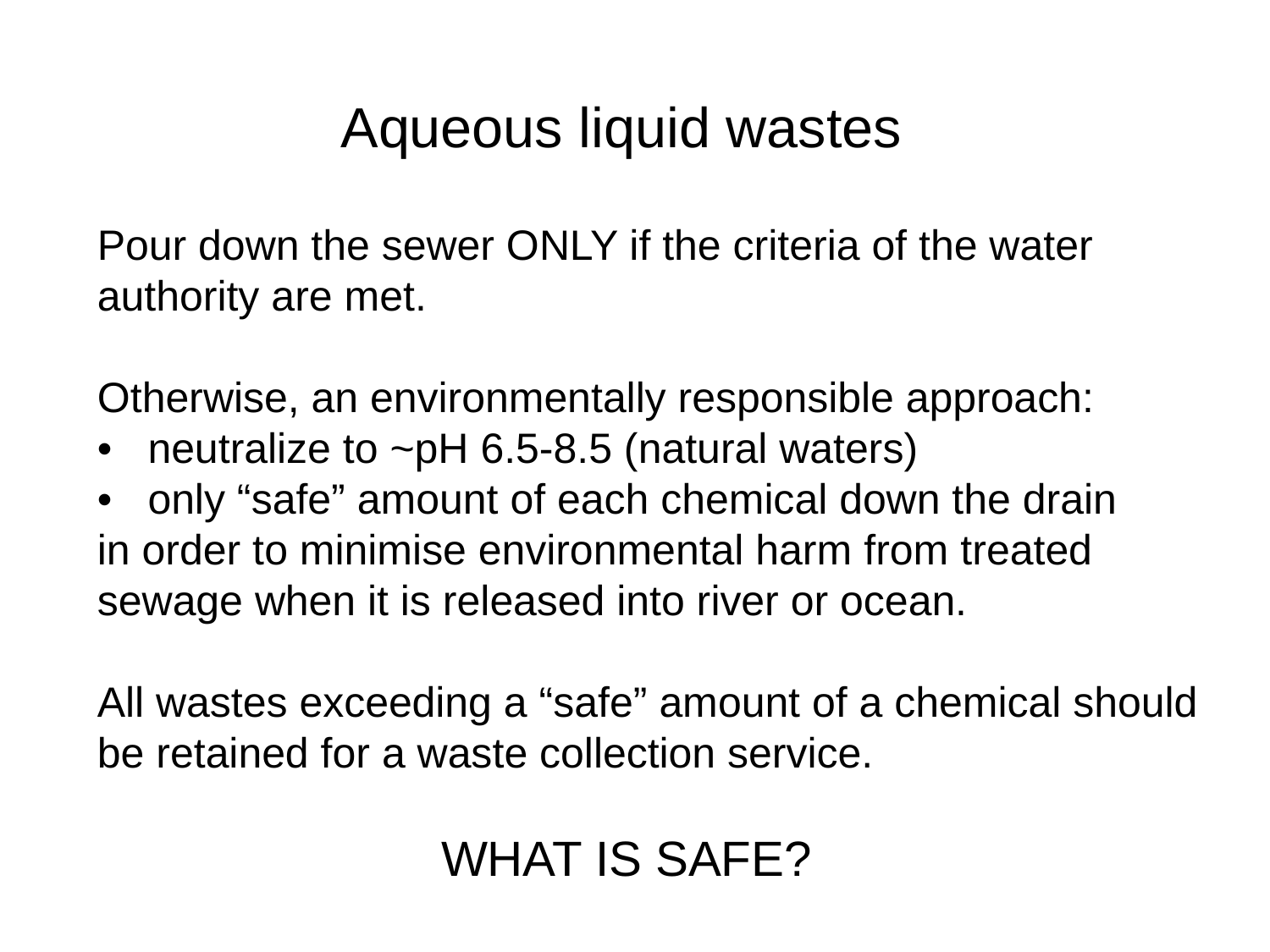

Aqueous liquid wastes
Pour down the sewer ONLY if the criteria of the water authority are met.

Otherwise, an environmentally responsible approach:
•   neutralize to ~pH 6.5-8.5 (natural waters)
•   only “safe” amount of each chemical down the drain
in order to minimise environmental harm from treated sewage when it is released into river or ocean.

All wastes exceeding a “safe” amount of a chemical should be retained for a waste collection service.

                             WHAT IS SAFE?